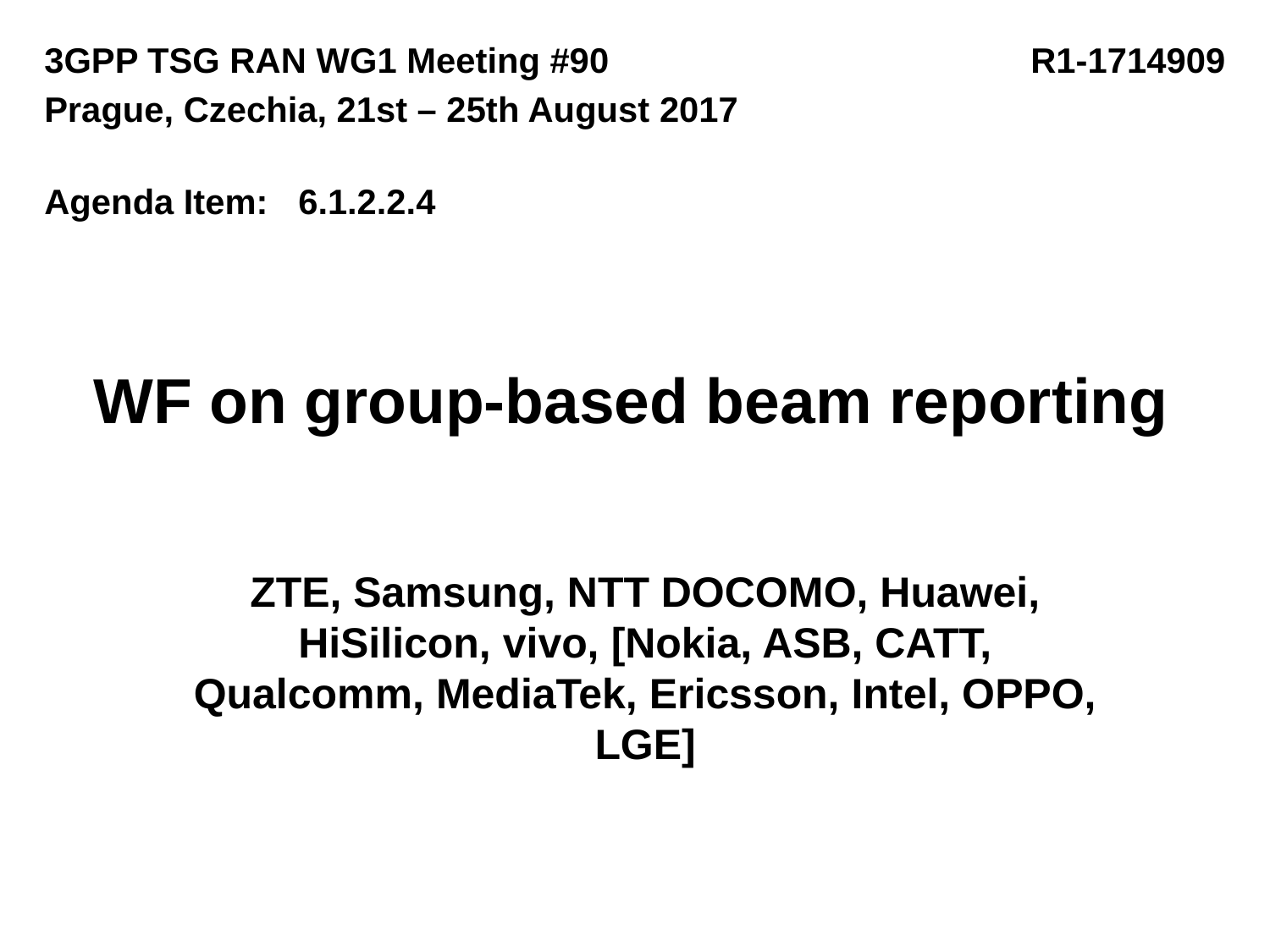

3GPP TSG RAN WG1 Meeting #90			          R1-1714909
Prague, Czechia, 21st – 25th August 2017

Agenda Item:	6.1.2.2.4

# WF on group-based beam reporting
ZTE, Samsung, NTT DOCOMO, Huawei, HiSilicon, vivo, [Nokia, ASB, CATT, Qualcomm, MediaTek, Ericsson, Intel, OPPO, LGE]